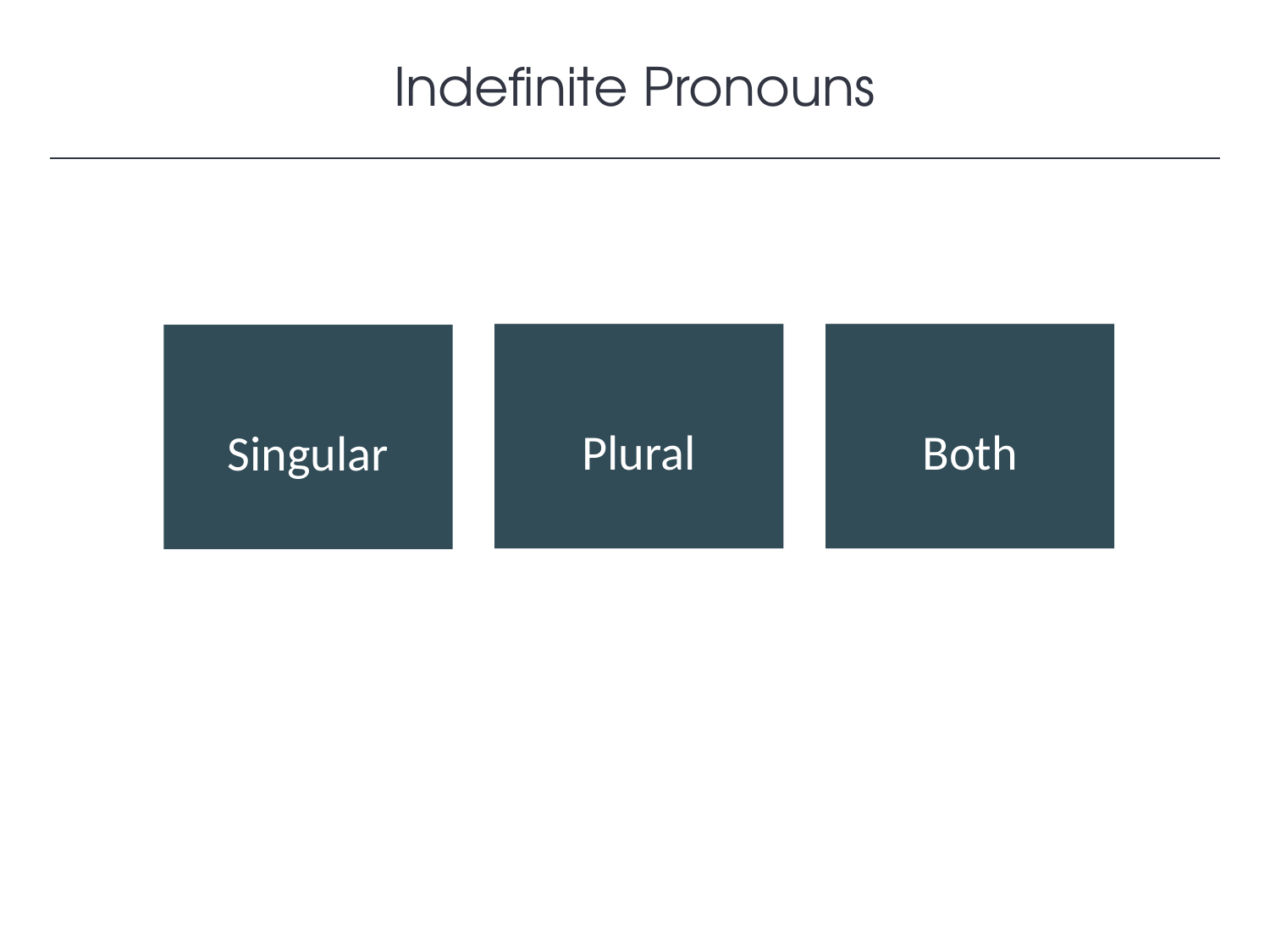

Indefinite Pronouns
HAWKES LEARNING

Plural

Both

Singular